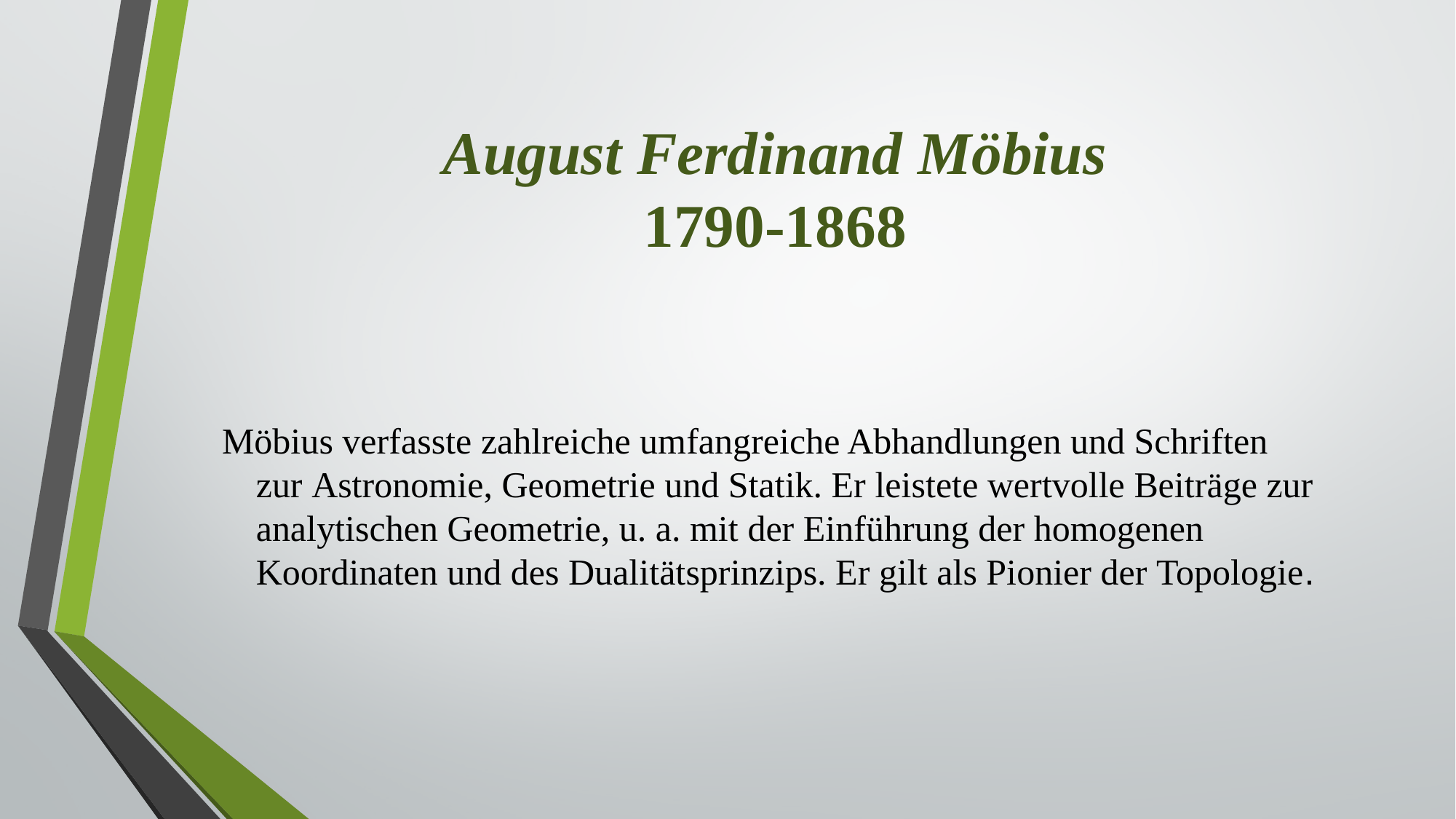

# August Ferdinand Möbius 1790-1868
Möbius verfasste zahlreiche umfangreiche Abhandlungen und Schriften zur Astronomie, Geometrie und Statik. Er leistete wertvolle Beiträge zur analytischen Geometrie, u. a. mit der Einführung der homogenen Koordinaten und des Dualitätsprinzips. Er gilt als Pionier der Topologie.